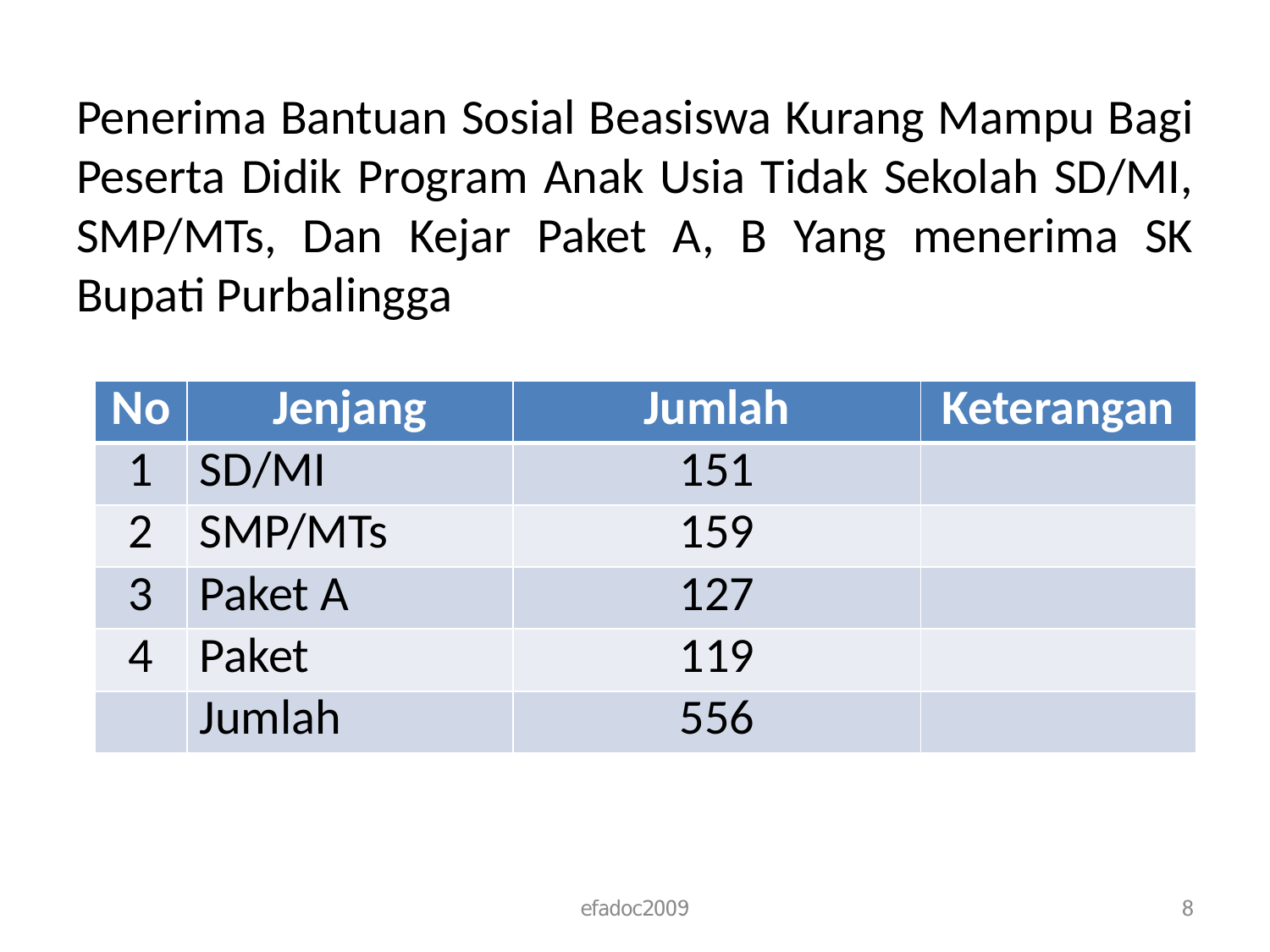

# Penerima Bantuan Sosial Beasiswa Kurang Mampu Bagi Peserta Didik Program Anak Usia Tidak Sekolah SD/MI, SMP/MTs, Dan Kejar Paket A, B Yang menerima SK Bupati Purbalingga
| No | Jenjang | Jumlah | Keterangan |
| --- | --- | --- | --- |
| 1 | SD/MI | 151 |  |
| 2 | SMP/MTs | 159 |  |
| 3 | Paket A | 127 |  |
| 4 | Paket | 119 |  |
|  | Jumlah | 556 |  |
efadoc2009
8